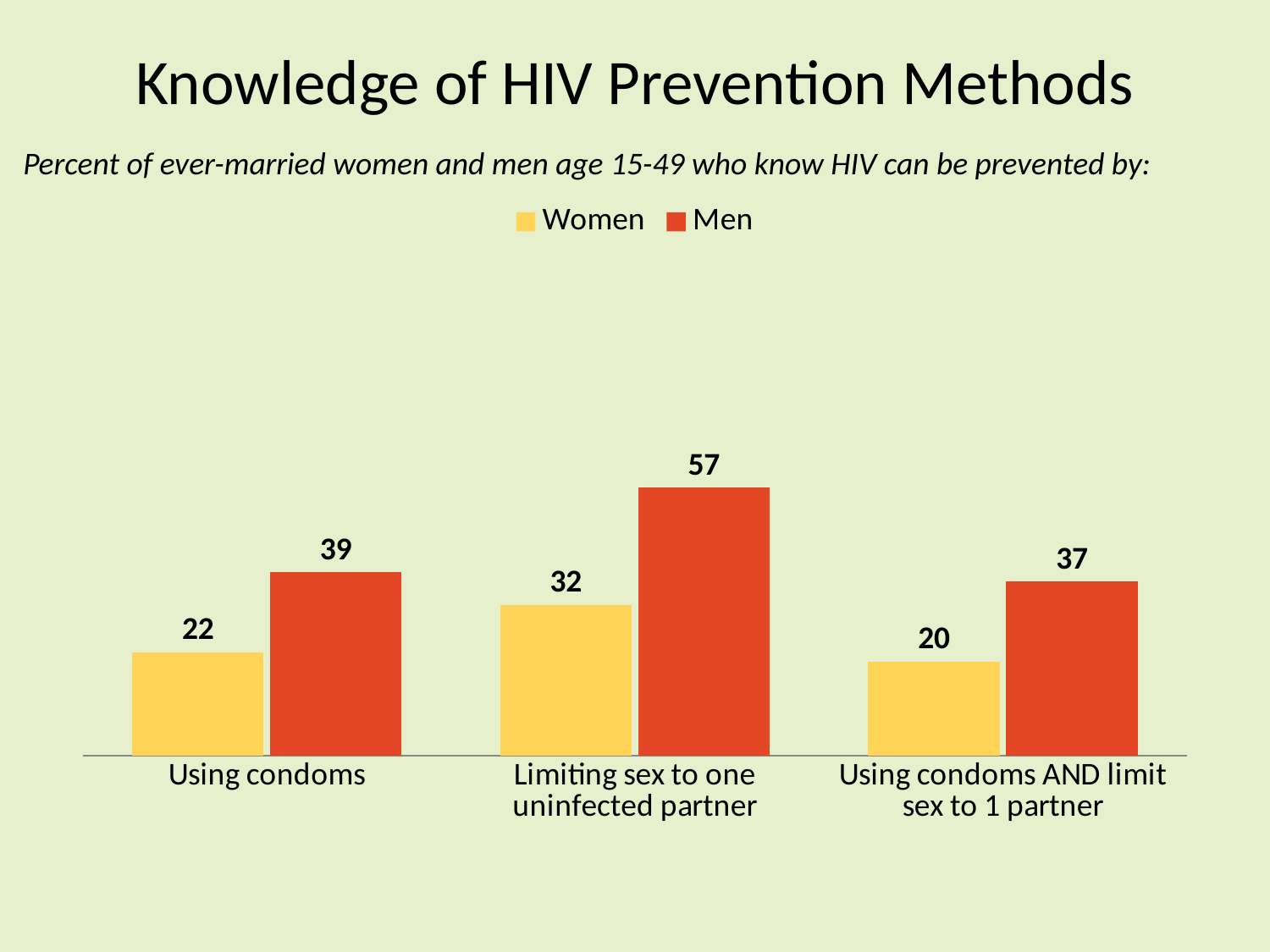

# Knowledge of HIV Prevention Methods
Percent of ever-married women and men age 15-49 who know HIV can be prevented by:

### Chart

| Category | Women | Men |
|---|---|---|
| Using condoms | 22.0 | 39.0 |
| Limiting sex to one uninfected partner | 32.0 | 57.0 |
| Using condoms AND limit sex to 1 partner | 20.0 | 37.0 |